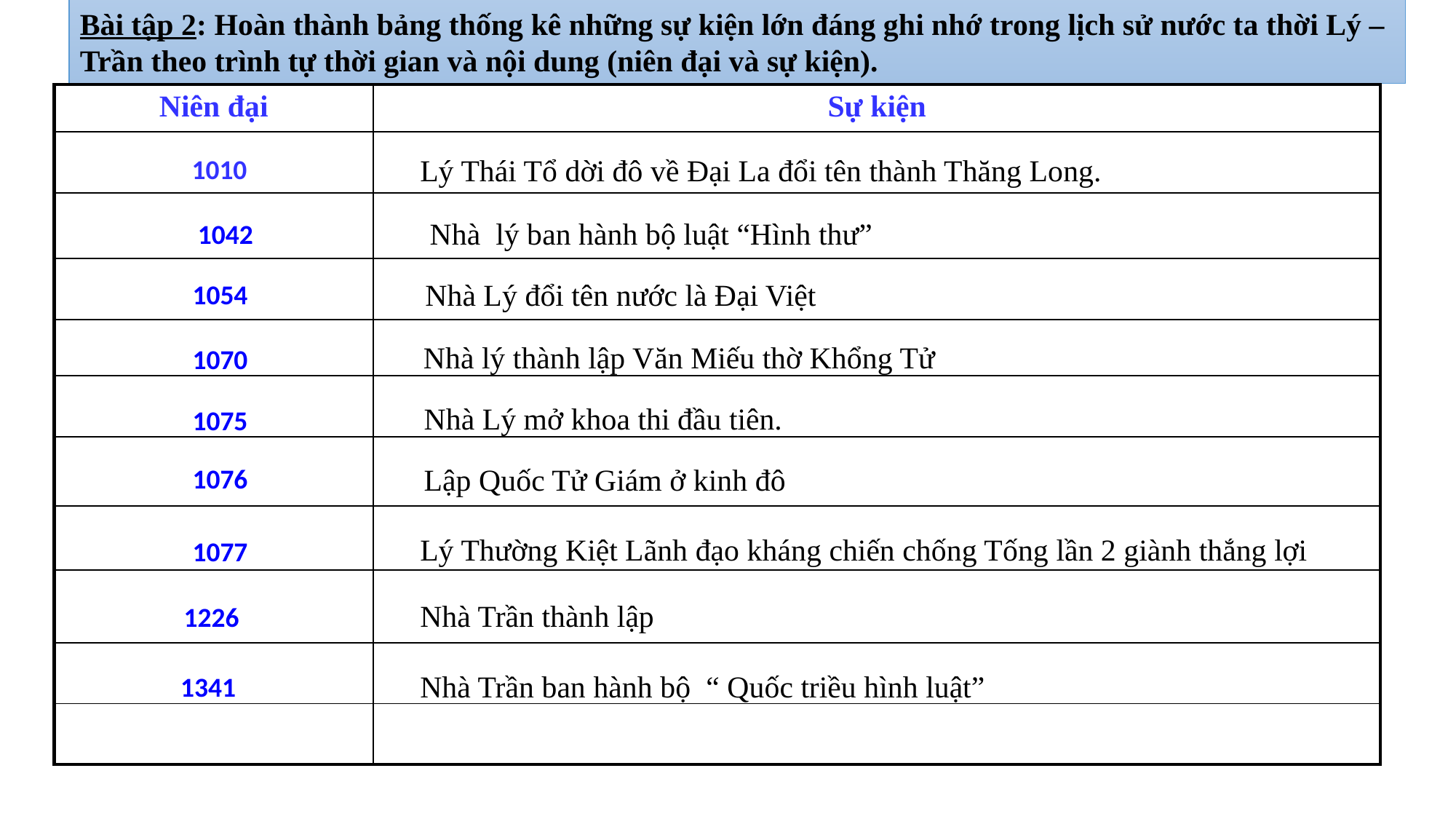

Bài tập 2: Hoàn thành bảng thống kê những sự kiện lớn đáng ghi nhớ trong lịch sử nước ta thời Lý – Trần theo trình tự thời gian và nội dung (niên đại và sự kiện).
| Niên đại | Sự kiện |
| --- | --- |
|  |  |
|  |  |
|  |  |
|  |  |
|  |  |
|  |  |
|  |  |
|  |  |
|  |  |
|  |  |
Lý Thái Tổ dời đô về Đại La đổi tên thành Thăng Long.
 1010

Nhà  lý ban hành bộ luật “Hình thư”
1042
Nhà Lý đổi tên nước là Đại Việt
1054
Nhà lý thành lập Văn Miếu thờ Khổng Tử
1070
Nhà Lý mở khoa thi đầu tiên.
1075
Lập Quốc Tử Giám ở kinh đô
1076

Lý Thường Kiệt Lãnh đạo kháng chiến chống Tống lần 2 giành thắng lợi
1077
Nhà Trần thành lập
1226

Nhà Trần ban hành bộ  “ Quốc triều hình luật”
1341